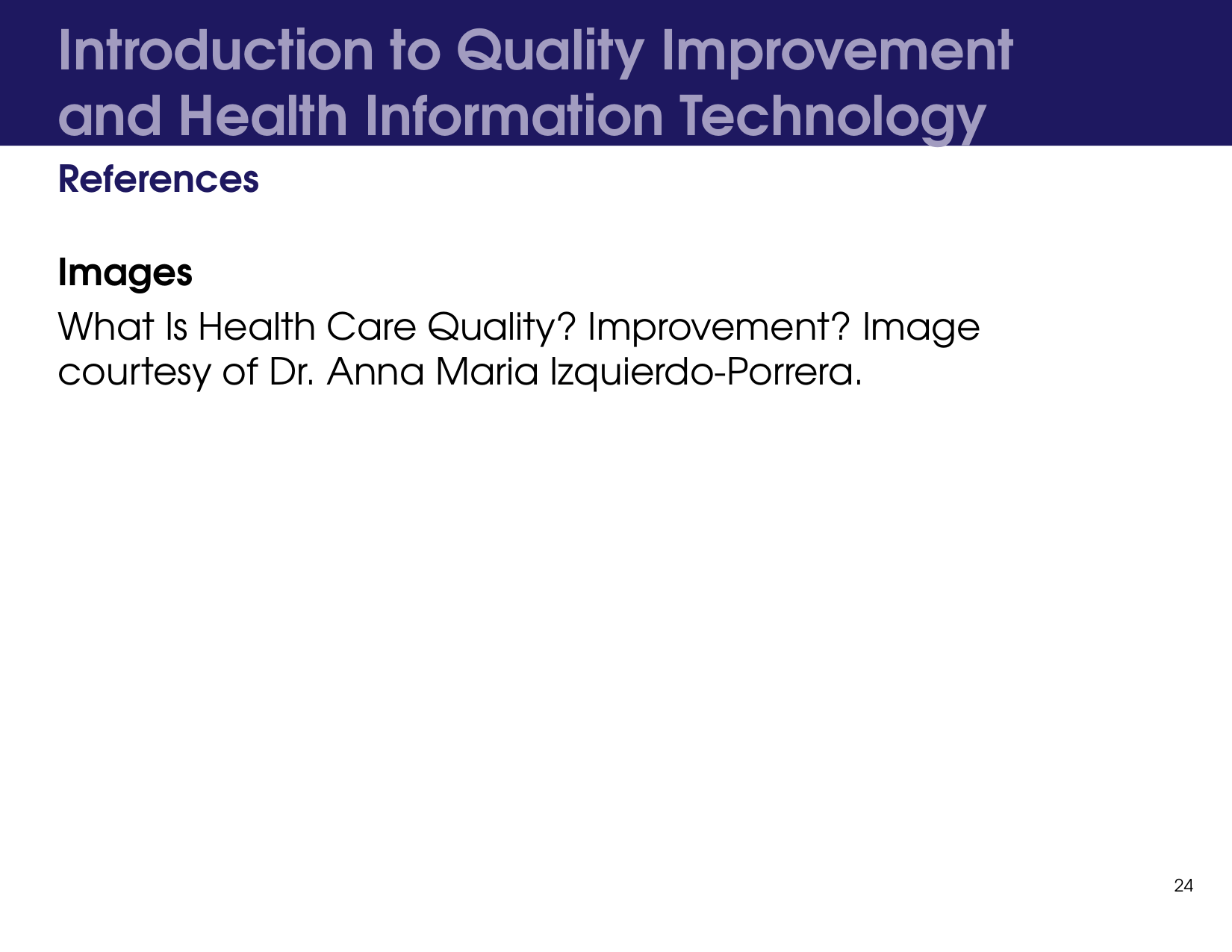

# Introduction to Quality Improvement and Health Information Technology
References
Images
What Is Health Care Quality? Improvement? Image courtesy of Dr. Anna Maria Izquierdo-Porrera.
24